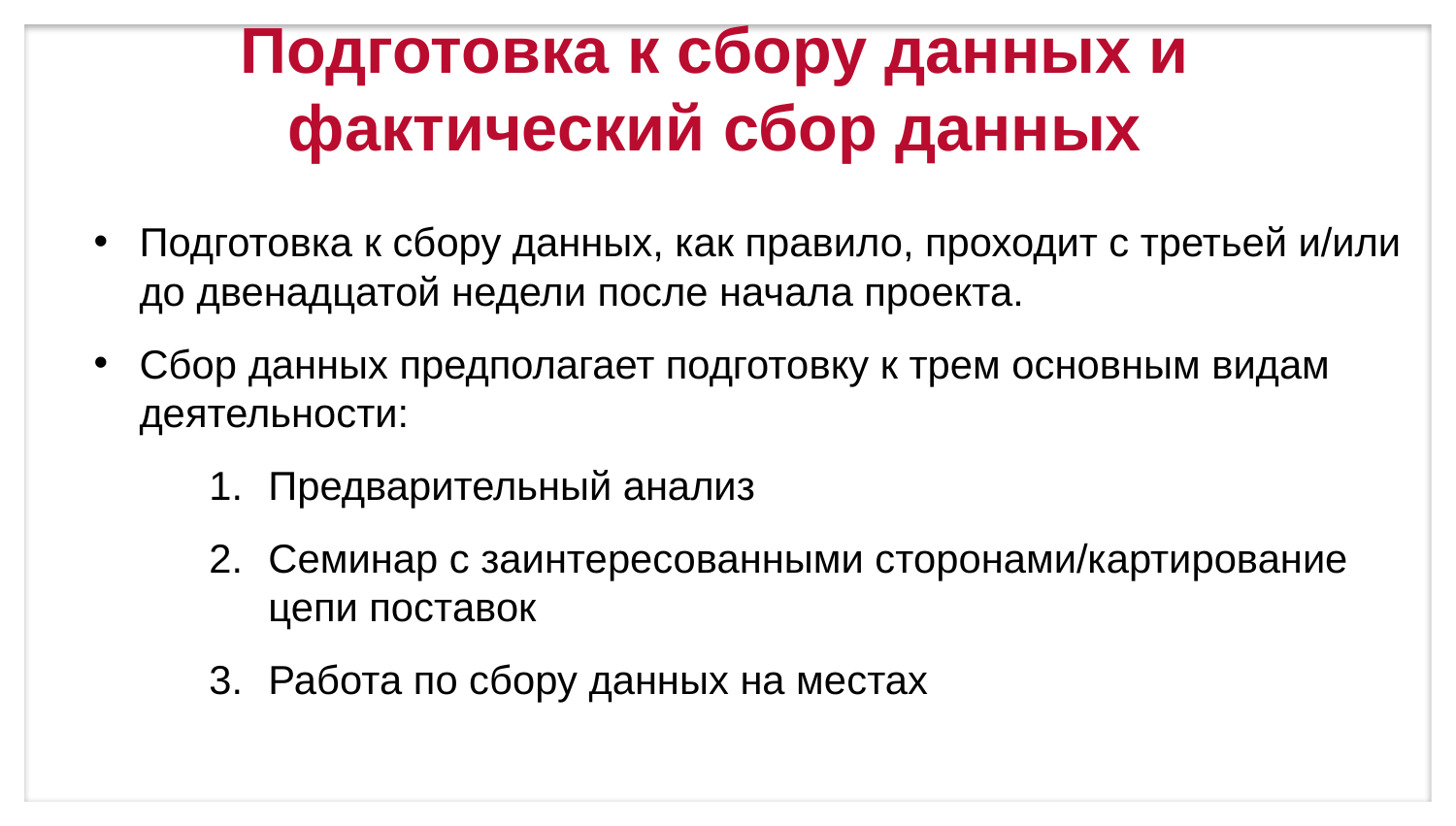

# Подготовка к сбору данных и фактический сбор данных
Подготовка к сбору данных, как правило, проходит с третьей и/или до двенадцатой недели после начала проекта.
Сбор данных предполагает подготовку к трем основным видам деятельности:
Предварительный анализ
Семинар с заинтересованными сторонами/картирование цепи поставок
Работа по сбору данных на местах